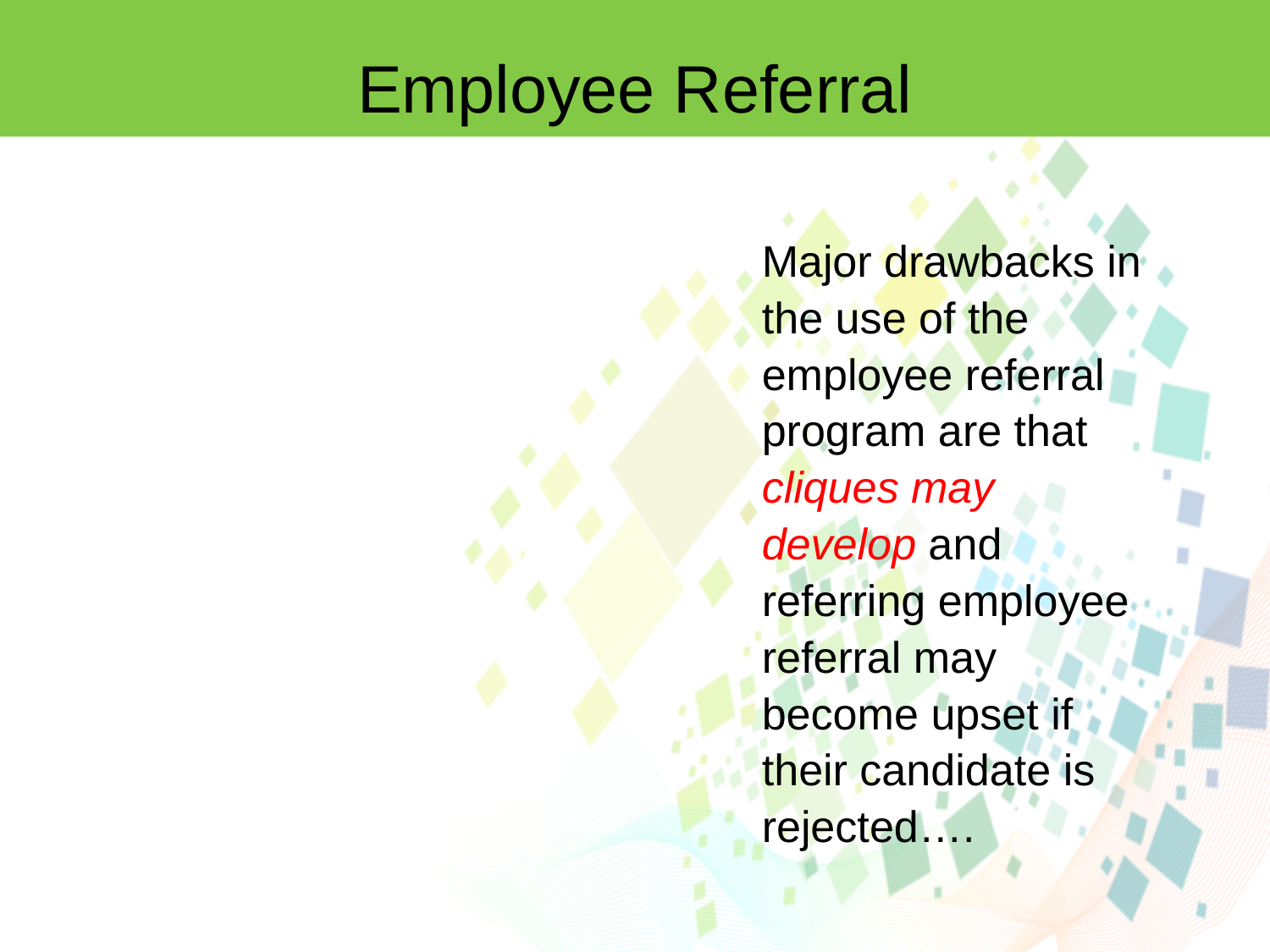

Employee Referral
Major drawbacks in the use of the employee referral program are that cliques may develop and referring employee referral may become upset if their candidate is rejected….